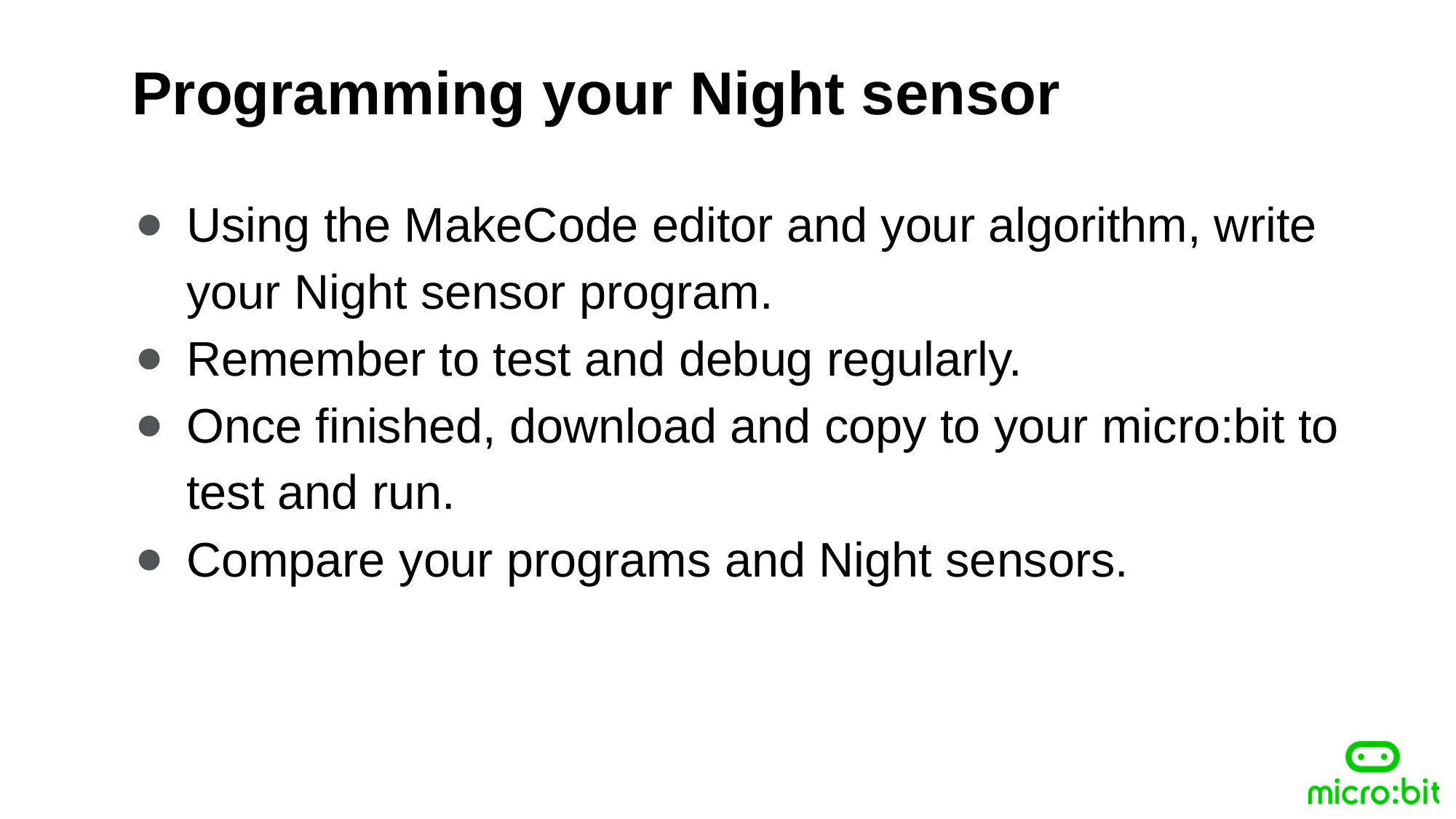

Programming your Night sensor

Using the MakeCode editor and your algorithm, write your Night sensor program.
Remember to test and debug regularly.
Once finished, download and copy to your micro:bit to test and run.
Compare your programs and Night sensors.